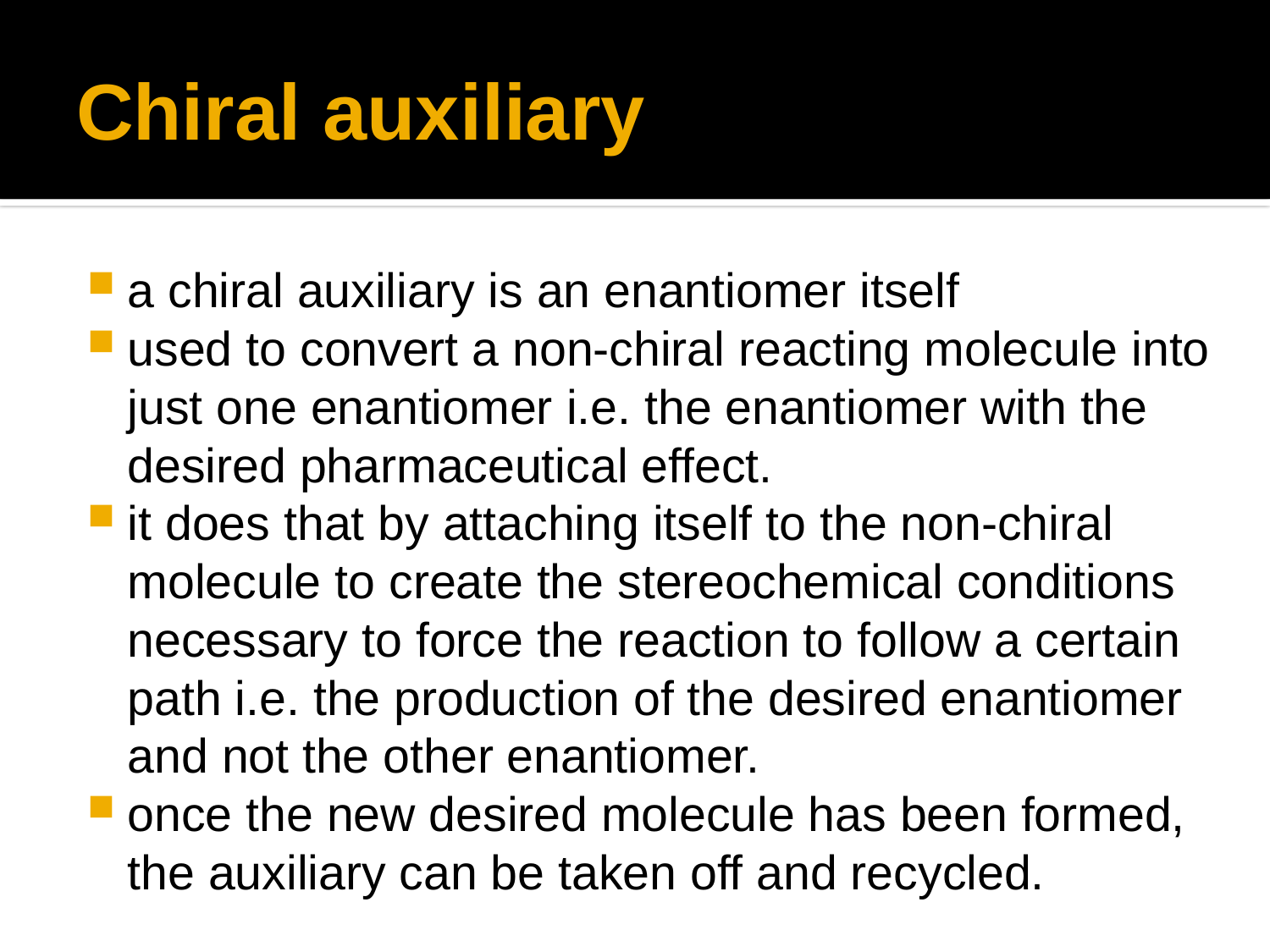

# Chiral auxiliary
a chiral auxiliary is an enantiomer itself
used to convert a non-chiral reacting molecule into just one enantiomer i.e. the enantiomer with the desired pharmaceutical effect.
it does that by attaching itself to the non-chiral molecule to create the stereochemical conditions necessary to force the reaction to follow a certain path i.e. the production of the desired enantiomer and not the other enantiomer.
once the new desired molecule has been formed, the auxiliary can be taken off and recycled.